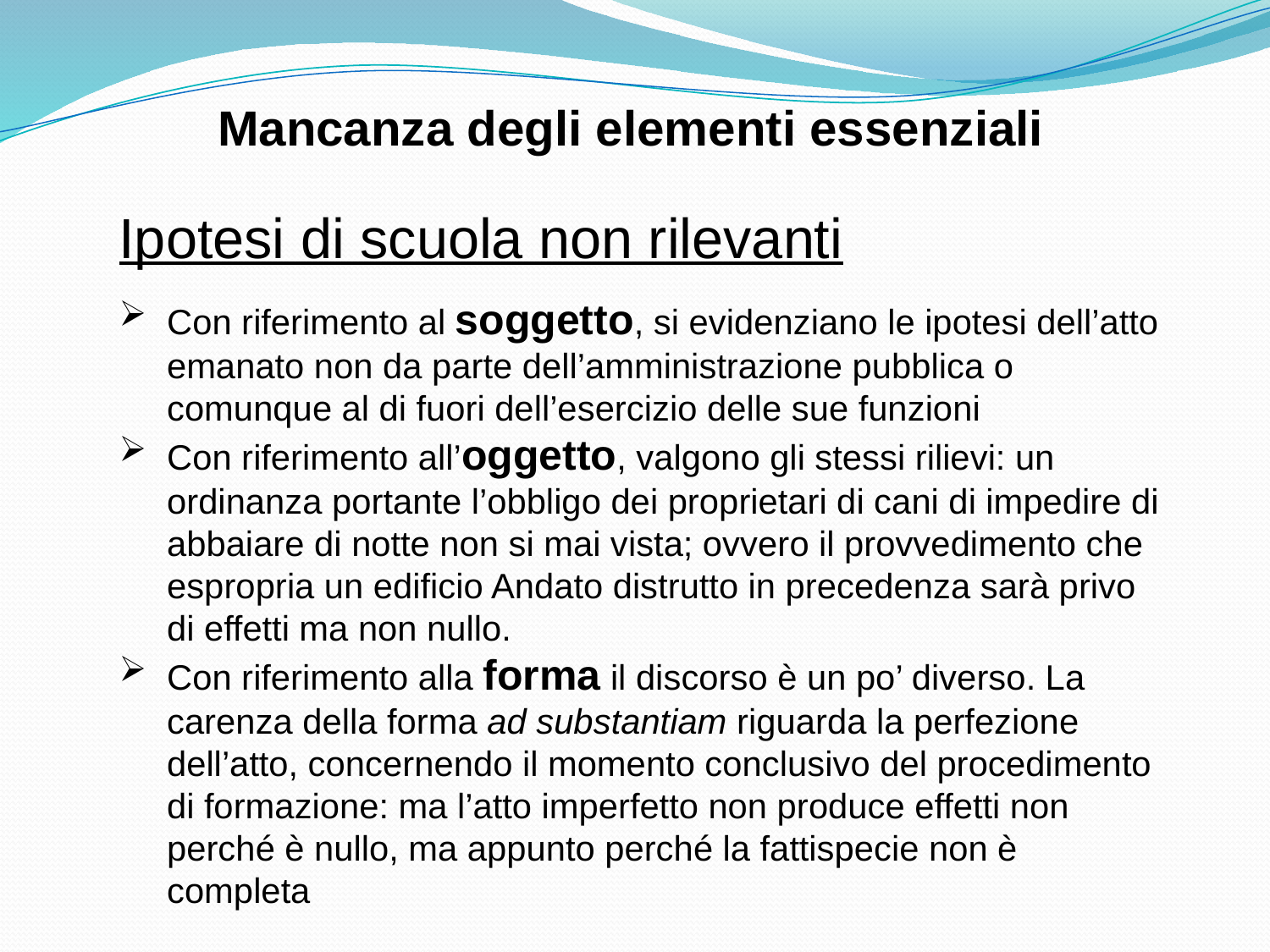

Mancanza degli elementi essenziali
Ipotesi di scuola non rilevanti
Con riferimento al soggetto, si evidenziano le ipotesi dell’atto emanato non da parte dell’amministrazione pubblica o comunque al di fuori dell’esercizio delle sue funzioni
Con riferimento all’oggetto, valgono gli stessi rilievi: un ordinanza portante l’obbligo dei proprietari di cani di impedire di abbaiare di notte non si mai vista; ovvero il provvedimento che espropria un edificio Andato distrutto in precedenza sarà privo di effetti ma non nullo.
Con riferimento alla forma il discorso è un po’ diverso. La carenza della forma ad substantiam riguarda la perfezione dell’atto, concernendo il momento conclusivo del procedimento di formazione: ma l’atto imperfetto non produce effetti non perché è nullo, ma appunto perché la fattispecie non è completa